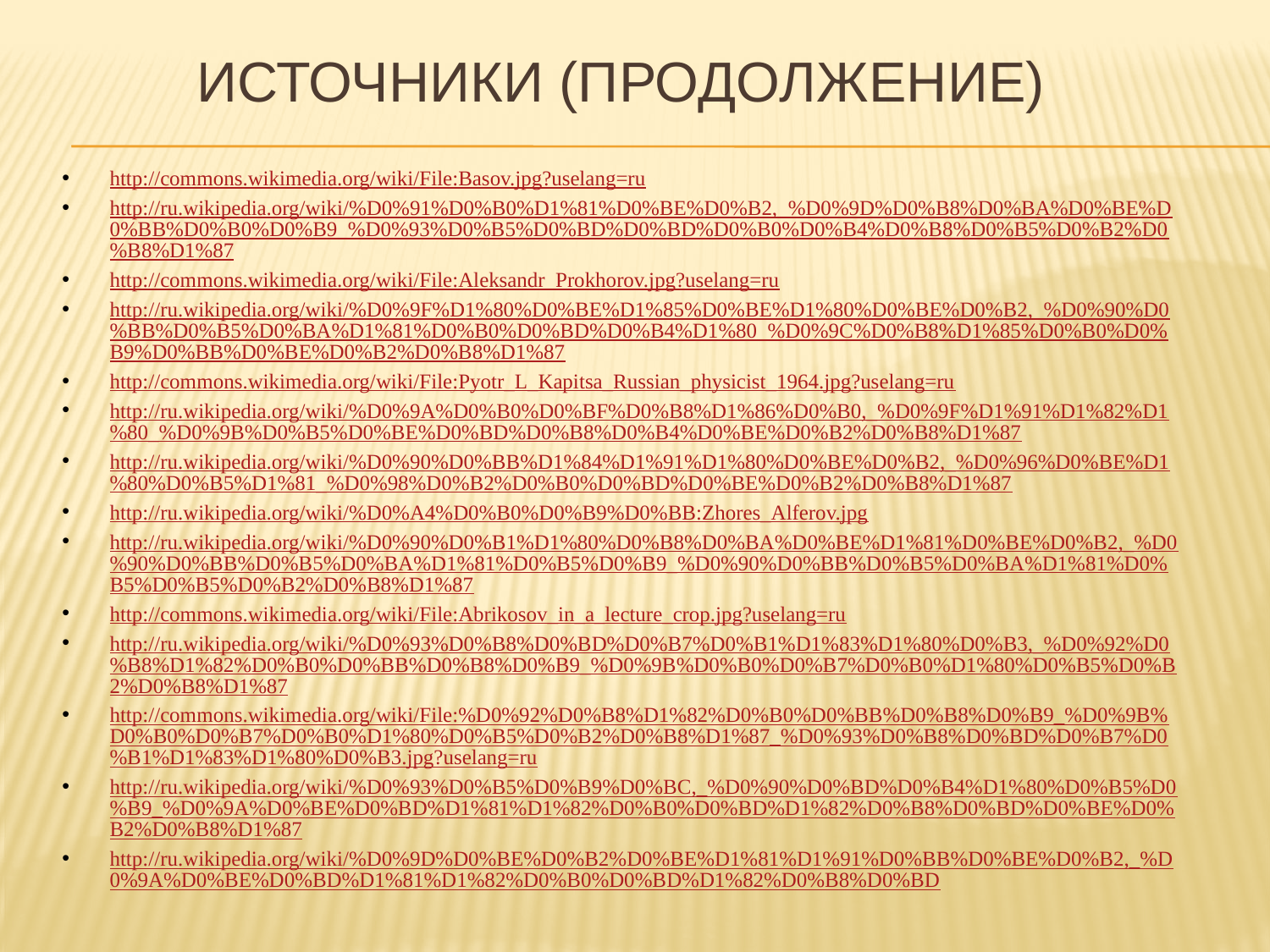

# Источники (продолжение)

http://commons.wikimedia.org/wiki/File:Basov.jpg?uselang=ru
http://ru.wikipedia.org/wiki/%D0%91%D0%B0%D1%81%D0%BE%D0%B2,_%D0%9D%D0%B8%D0%BA%D0%BE%D0%BB%D0%B0%D0%B9_%D0%93%D0%B5%D0%BD%D0%BD%D0%B0%D0%B4%D0%B8%D0%B5%D0%B2%D0%B8%D1%87
http://commons.wikimedia.org/wiki/File:Aleksandr_Prokhorov.jpg?uselang=ru
http://ru.wikipedia.org/wiki/%D0%9F%D1%80%D0%BE%D1%85%D0%BE%D1%80%D0%BE%D0%B2,_%D0%90%D0%BB%D0%B5%D0%BA%D1%81%D0%B0%D0%BD%D0%B4%D1%80_%D0%9C%D0%B8%D1%85%D0%B0%D0%B9%D0%BB%D0%BE%D0%B2%D0%B8%D1%87
http://commons.wikimedia.org/wiki/File:Pyotr_L_Kapitsa_Russian_physicist_1964.jpg?uselang=ru
http://ru.wikipedia.org/wiki/%D0%9A%D0%B0%D0%BF%D0%B8%D1%86%D0%B0,_%D0%9F%D1%91%D1%82%D1%80_%D0%9B%D0%B5%D0%BE%D0%BD%D0%B8%D0%B4%D0%BE%D0%B2%D0%B8%D1%87
http://ru.wikipedia.org/wiki/%D0%90%D0%BB%D1%84%D1%91%D1%80%D0%BE%D0%B2,_%D0%96%D0%BE%D1%80%D0%B5%D1%81_%D0%98%D0%B2%D0%B0%D0%BD%D0%BE%D0%B2%D0%B8%D1%87
http://ru.wikipedia.org/wiki/%D0%A4%D0%B0%D0%B9%D0%BB:Zhores_Alferov.jpg
http://ru.wikipedia.org/wiki/%D0%90%D0%B1%D1%80%D0%B8%D0%BA%D0%BE%D1%81%D0%BE%D0%B2,_%D0%90%D0%BB%D0%B5%D0%BA%D1%81%D0%B5%D0%B9_%D0%90%D0%BB%D0%B5%D0%BA%D1%81%D0%B5%D0%B5%D0%B2%D0%B8%D1%87
http://commons.wikimedia.org/wiki/File:Abrikosov_in_a_lecture_crop.jpg?uselang=ru
http://ru.wikipedia.org/wiki/%D0%93%D0%B8%D0%BD%D0%B7%D0%B1%D1%83%D1%80%D0%B3,_%D0%92%D0%B8%D1%82%D0%B0%D0%BB%D0%B8%D0%B9_%D0%9B%D0%B0%D0%B7%D0%B0%D1%80%D0%B5%D0%B2%D0%B8%D1%87
http://commons.wikimedia.org/wiki/File:%D0%92%D0%B8%D1%82%D0%B0%D0%BB%D0%B8%D0%B9_%D0%9B%D0%B0%D0%B7%D0%B0%D1%80%D0%B5%D0%B2%D0%B8%D1%87_%D0%93%D0%B8%D0%BD%D0%B7%D0%B1%D1%83%D1%80%D0%B3.jpg?uselang=ru
http://ru.wikipedia.org/wiki/%D0%93%D0%B5%D0%B9%D0%BC,_%D0%90%D0%BD%D0%B4%D1%80%D0%B5%D0%B9_%D0%9A%D0%BE%D0%BD%D1%81%D1%82%D0%B0%D0%BD%D1%82%D0%B8%D0%BD%D0%BE%D0%B2%D0%B8%D1%87
http://ru.wikipedia.org/wiki/%D0%9D%D0%BE%D0%B2%D0%BE%D1%81%D1%91%D0%BB%D0%BE%D0%B2,_%D0%9A%D0%BE%D0%BD%D1%81%D1%82%D0%B0%D0%BD%D1%82%D0%B8%D0%BD